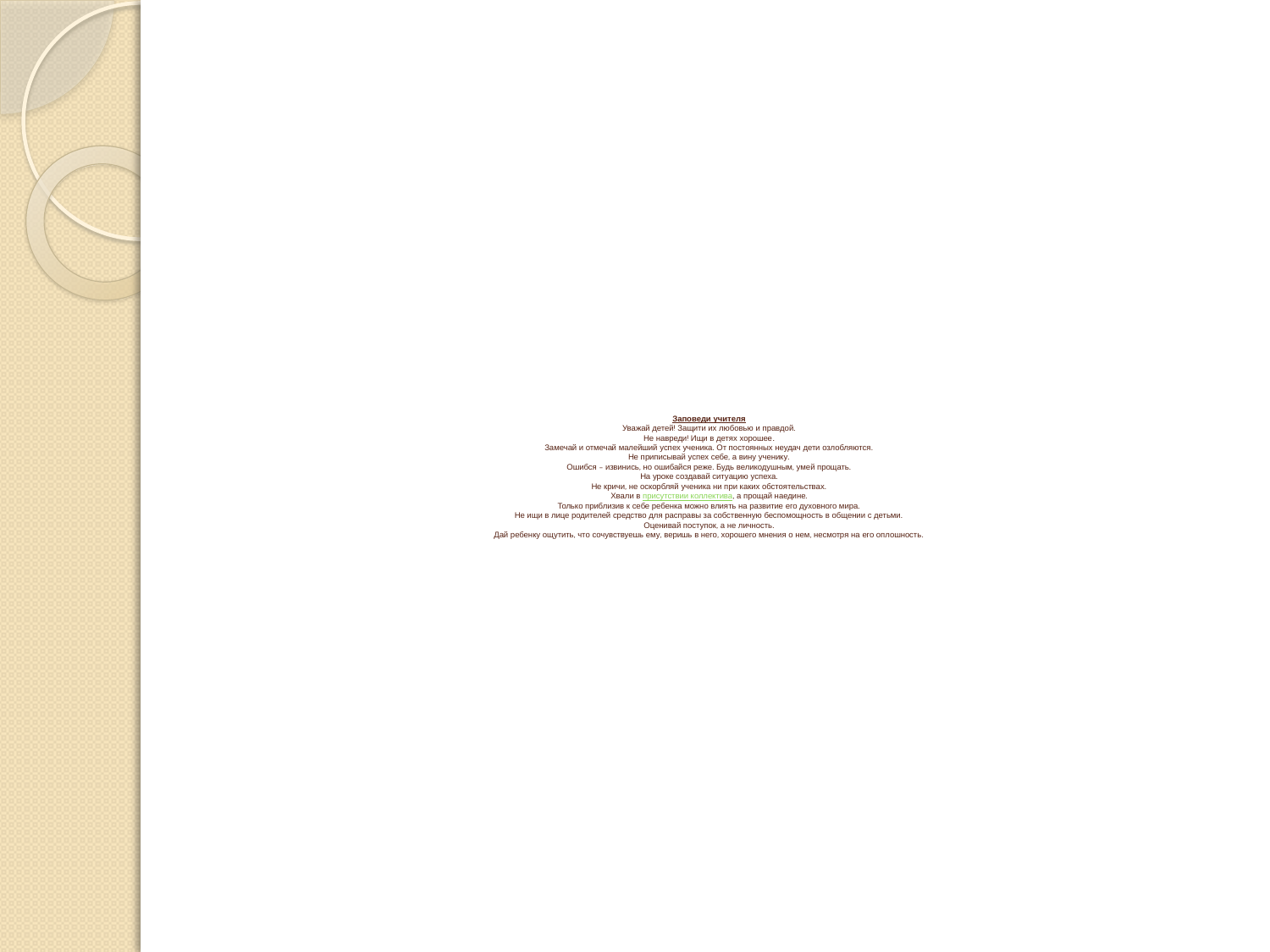

# Заповеди учителя Уважай детей! Защити их любовью и правдой. Не навреди! Ищи в детях хорошее. Замечай и отмечай малейший успех ученика. От постоянных неудач дети озлобляются. Не приписывай успех себе, а вину ученику. Ошибся – извинись, но ошибайся реже. Будь великодушным, умей прощать. На уроке создавай ситуацию успеха. Не кричи, не оскорбляй ученика ни при каких обстоятельствах. Хвали в присутствии коллектива, а прощай наедине. Только приблизив к себе ребенка можно влиять на развитие его духовного мира. Не ищи в лице родителей средство для расправы за собственную беспомощность в общении с детьми. Оценивай поступок, а не личность. Дай ребенку ощутить, что сочувствуешь ему, веришь в него, хорошего мнения о нем, несмотря на его оплошность.